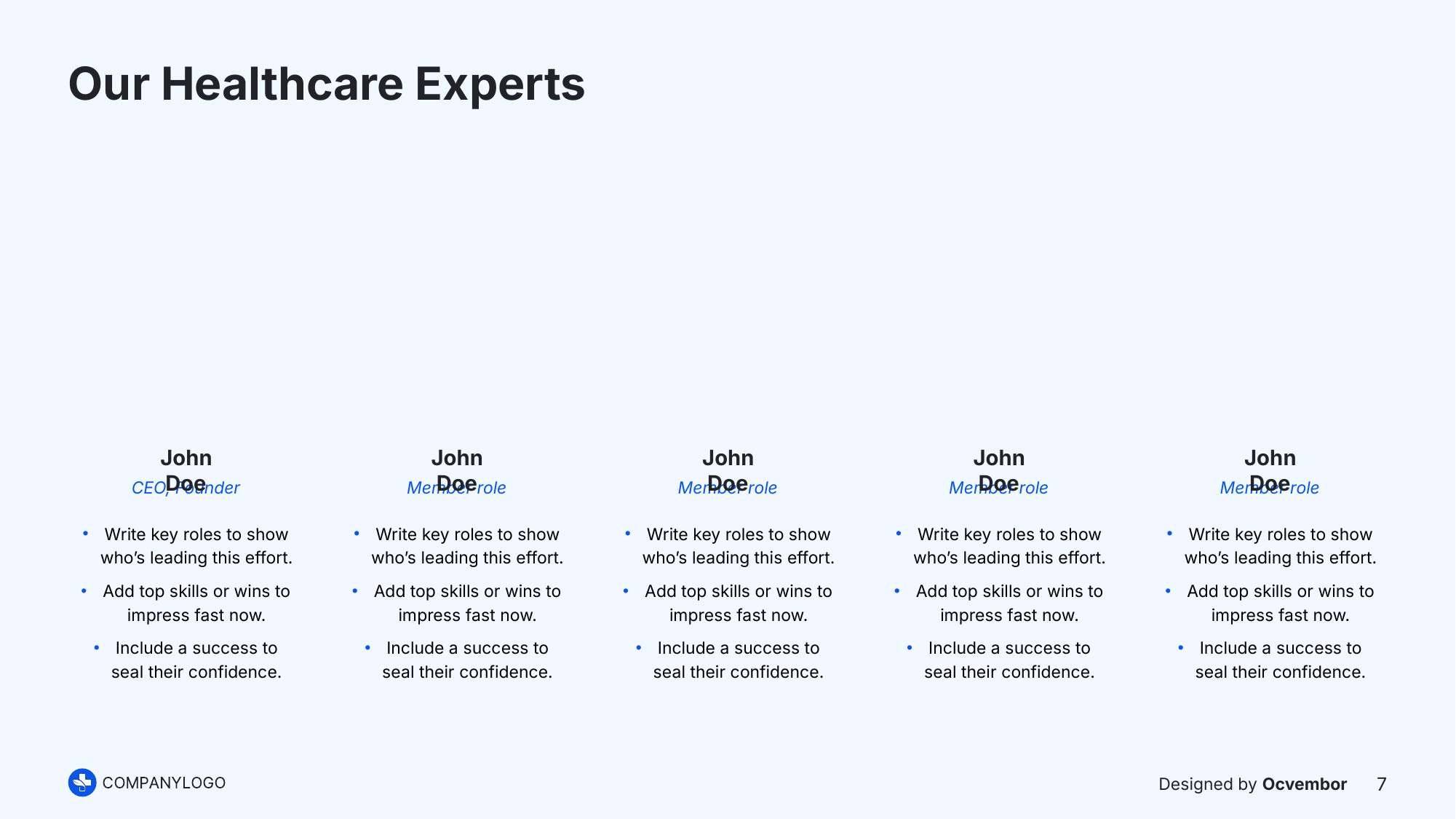

# Our Healthcare Experts

John Doe
John Doe
John Doe
John Doe
John Doe
CEO, Founder
Member role
Member role
Member role
Member role
Write key roles to show who’s leading this effort.
Add top skills or wins to impress fast now.
Include a success to seal their confidence.
Write key roles to show who’s leading this effort.
Add top skills or wins to impress fast now.
Include a success to seal their confidence.
Write key roles to show who’s leading this effort.
Add top skills or wins to impress fast now.
Include a success to seal their confidence.
Write key roles to show who’s leading this effort.
Add top skills or wins to impress fast now.
Include a success to seal their confidence.
Write key roles to show who’s leading this effort.
Add top skills or wins to impress fast now.
Include a success to seal their confidence.